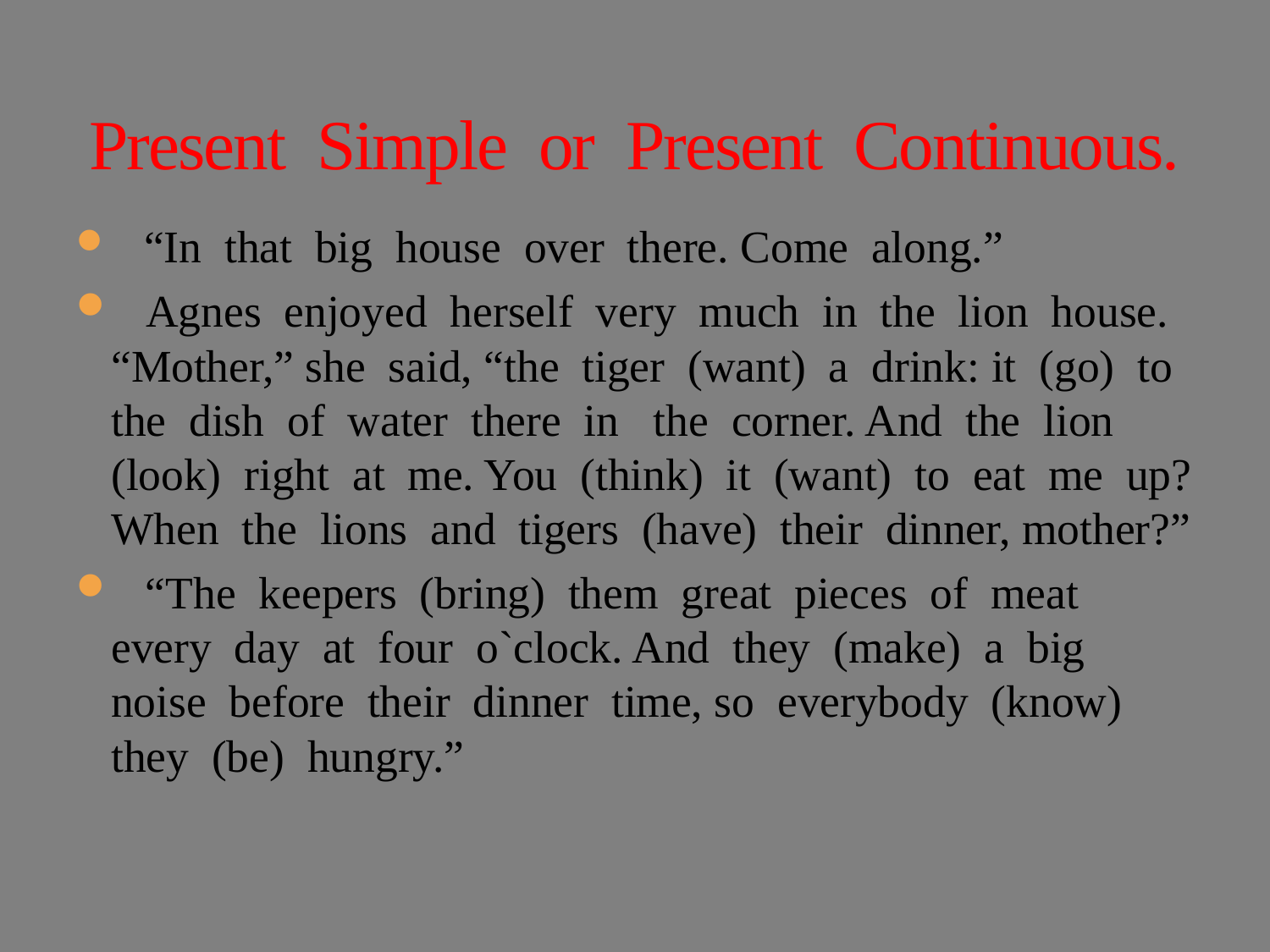

# Present  Simple  or  Present  Continuous.
   “In  that  big  house  over  there. Come  along.”
   Agnes  enjoyed  herself  very  much  in  the  lion  house. “Mother,” she  said, “the  tiger  (want)  a  drink: it  (go)  to  the  dish  of  water  there  in   the  corner. And  the  lion  (look)  right  at  me. You  (think)  it  (want)  to  eat  me  up? When  the  lions  and  tigers  (have)  their  dinner, mother?”
   “The  keepers  (bring)  them  great  pieces  of  meat  every  day  at  four  o`clock. And  they  (make)  a  big  noise  before  their  dinner  time, so  everybody  (know)  they  (be)  hungry.”